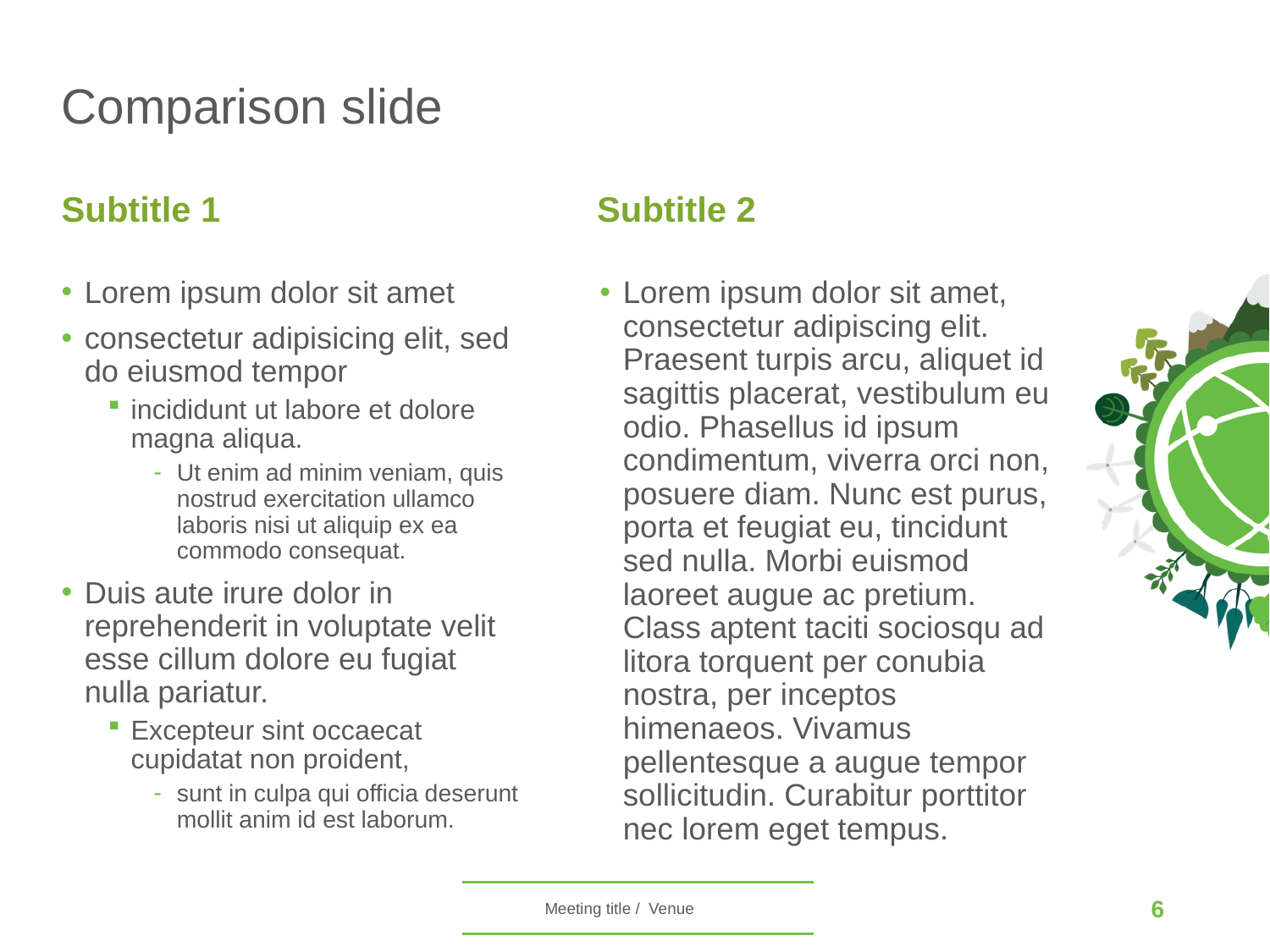

# Comparison slide
Subtitle 2
Subtitle 1
Lorem ipsum dolor sit amet, consectetur adipiscing elit. Praesent turpis arcu, aliquet id sagittis placerat, vestibulum eu odio. Phasellus id ipsum condimentum, viverra orci non, posuere diam. Nunc est purus, porta et feugiat eu, tincidunt sed nulla. Morbi euismod laoreet augue ac pretium. Class aptent taciti sociosqu ad litora torquent per conubia nostra, per inceptos himenaeos. Vivamus pellentesque a augue tempor sollicitudin. Curabitur porttitor nec lorem eget tempus.
Lorem ipsum dolor sit amet
consectetur adipisicing elit, sed do eiusmod tempor
incididunt ut labore et dolore magna aliqua.
Ut enim ad minim veniam, quis nostrud exercitation ullamco laboris nisi ut aliquip ex ea commodo consequat.
Duis aute irure dolor in reprehenderit in voluptate velit esse cillum dolore eu fugiat nulla pariatur.
Excepteur sint occaecat cupidatat non proident,
sunt in culpa qui officia deserunt mollit anim id est laborum.

6
Meeting title /  Venue